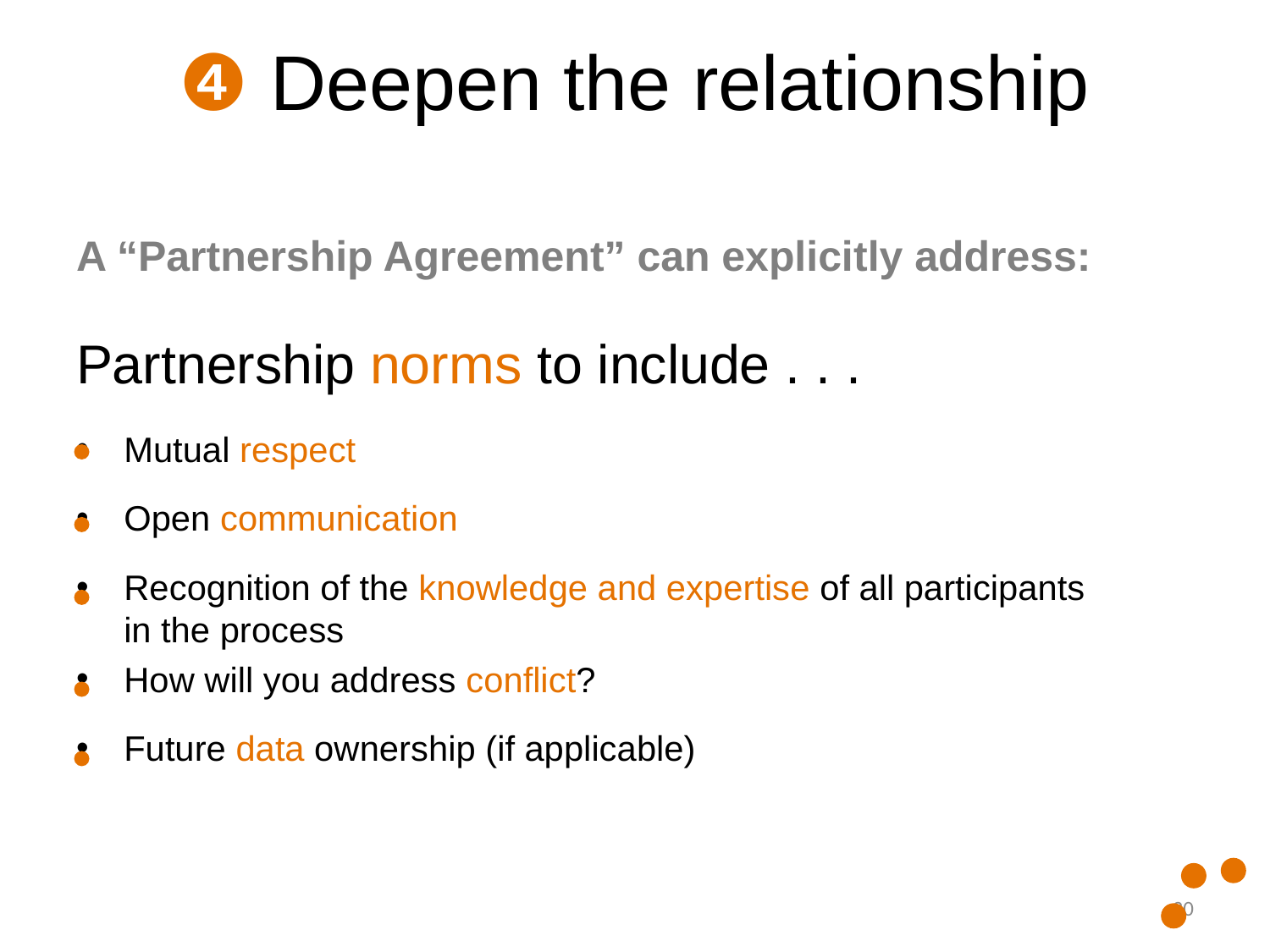

# ❹ Deepen the relationship
A “Partnership Agreement” can explicitly address:

Partnership norms to include . . .

Mutual respect

Open communication

Recognition of the knowledge and expertise of all participants in the process
How will you address conflict?

Future data ownership (if applicable)

30